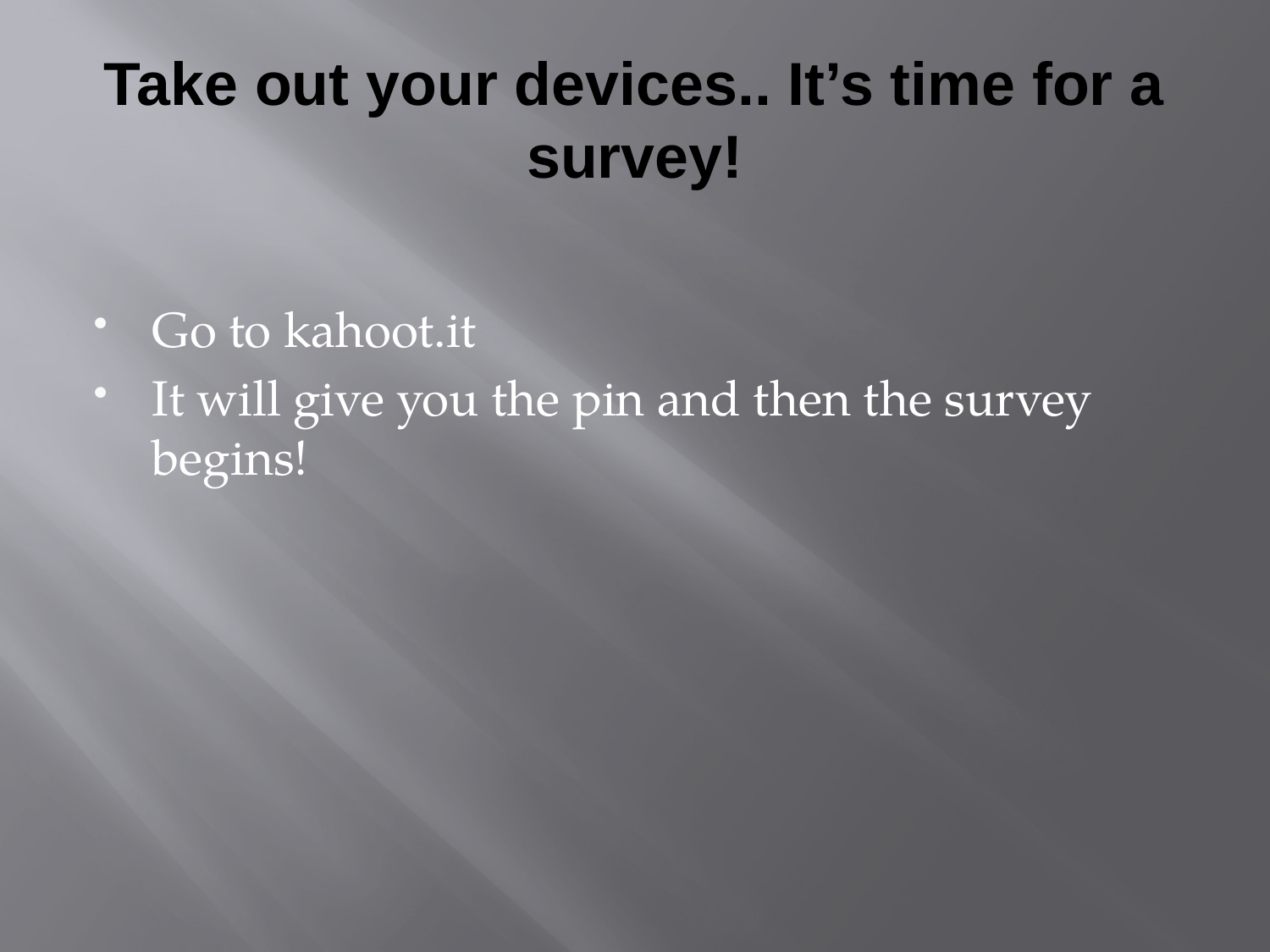

# Take out your devices.. It’s time for a survey!

Go to kahoot.it
It will give you the pin and then the survey begins!